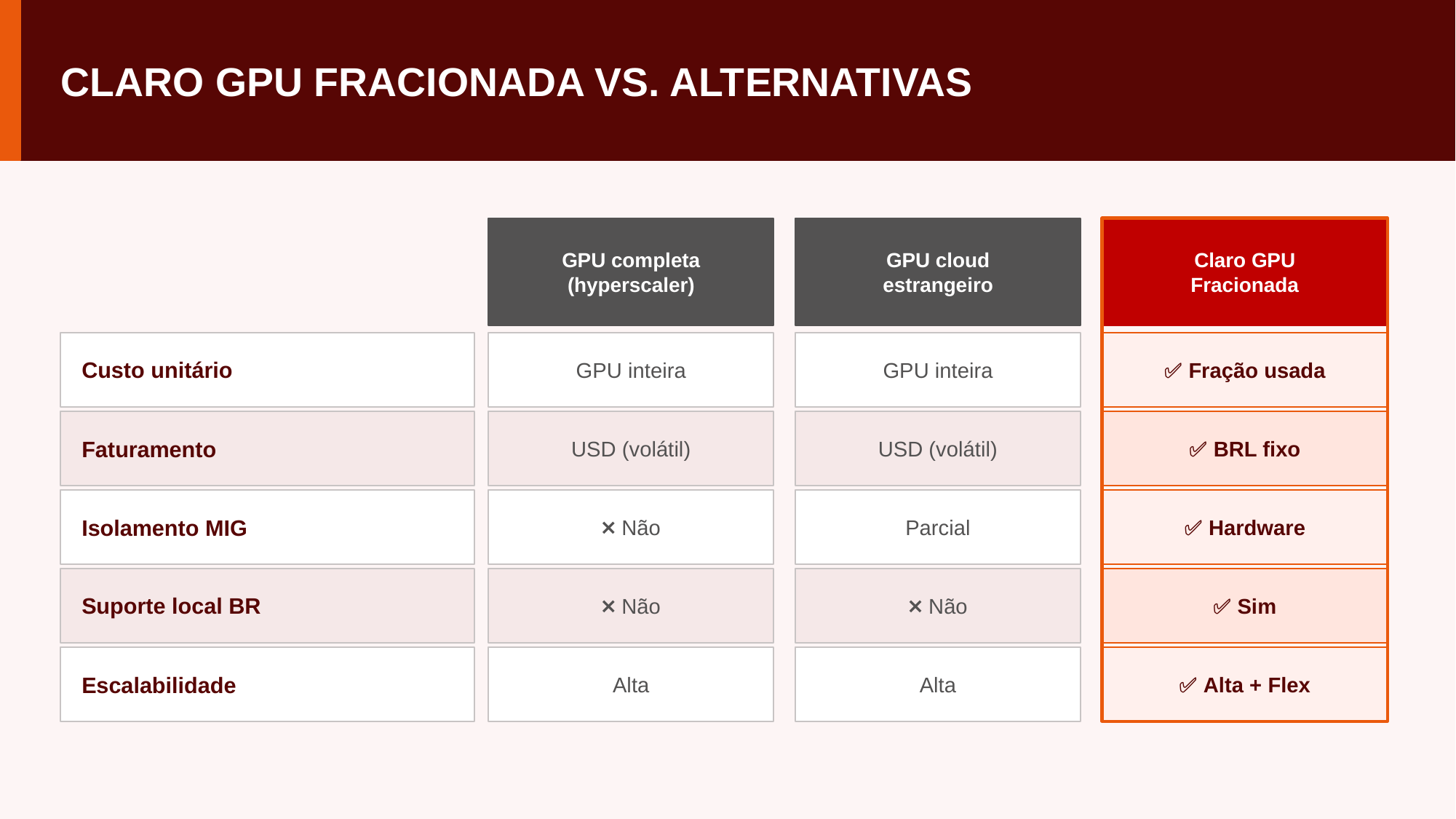

CLARO GPU FRACIONADA VS. ALTERNATIVAS

GPU completa
(hyperscaler)

GPU cloud
estrangeiro

Claro GPU
Fracionada

Custo unitário

GPU inteira

GPU inteira

✅ Fração usada

Faturamento

USD (volátil)

USD (volátil)

✅ BRL fixo

Isolamento MIG

❌ Não

Parcial

✅ Hardware

Suporte local BR

❌ Não

❌ Não

✅ Sim

Escalabilidade

Alta

Alta

✅ Alta + Flex